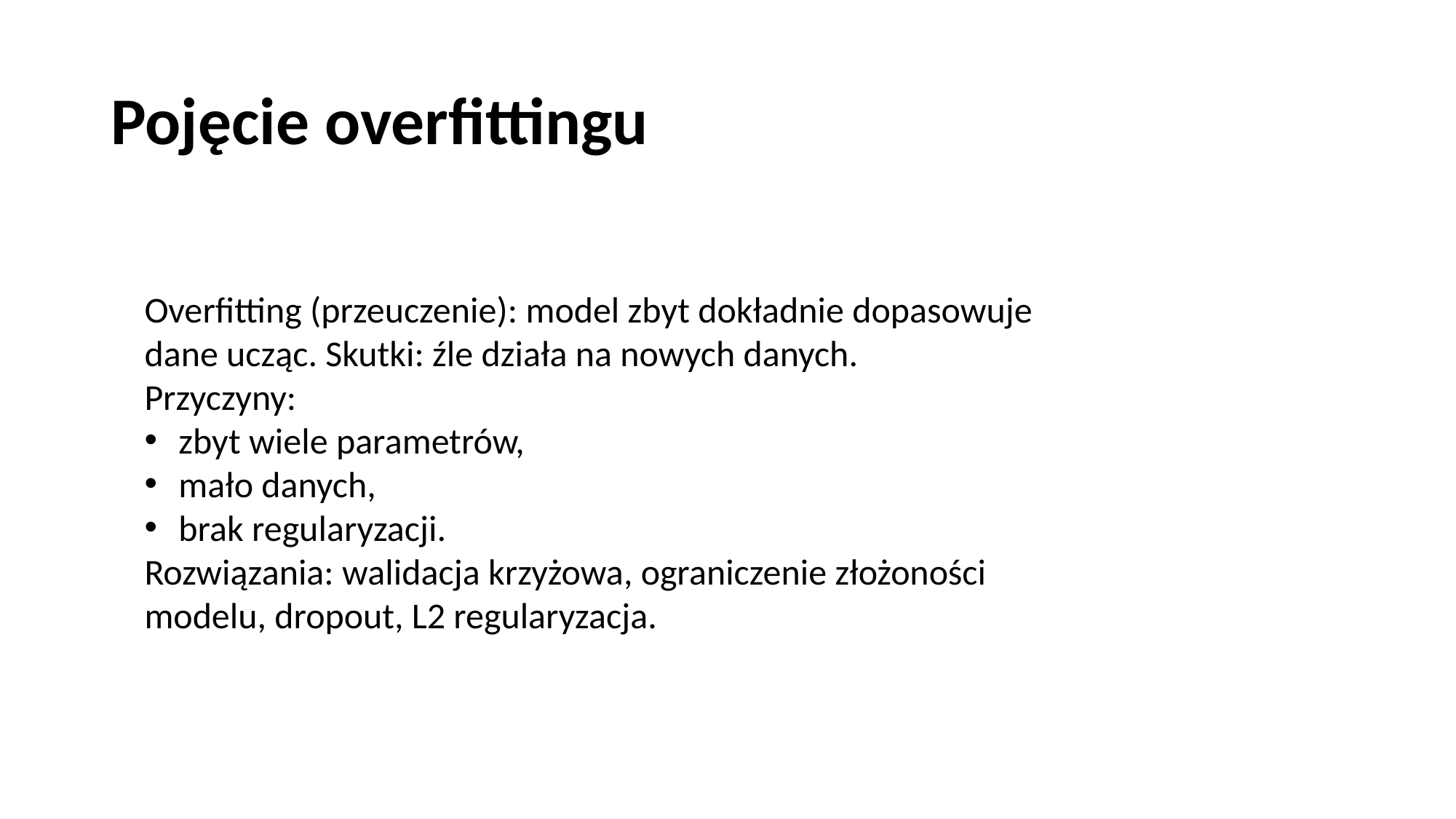

# Pojęcie overfittingu
Overfitting (przeuczenie): model zbyt dokładnie dopasowuje dane ucząc. Skutki: źle działa na nowych danych.​
Przyczyny:
zbyt wiele parametrów,
mało danych,
brak regularyzacji.
Rozwiązania: walidacja krzyżowa, ograniczenie złożoności modelu, dropout, L2 regularyzacja.